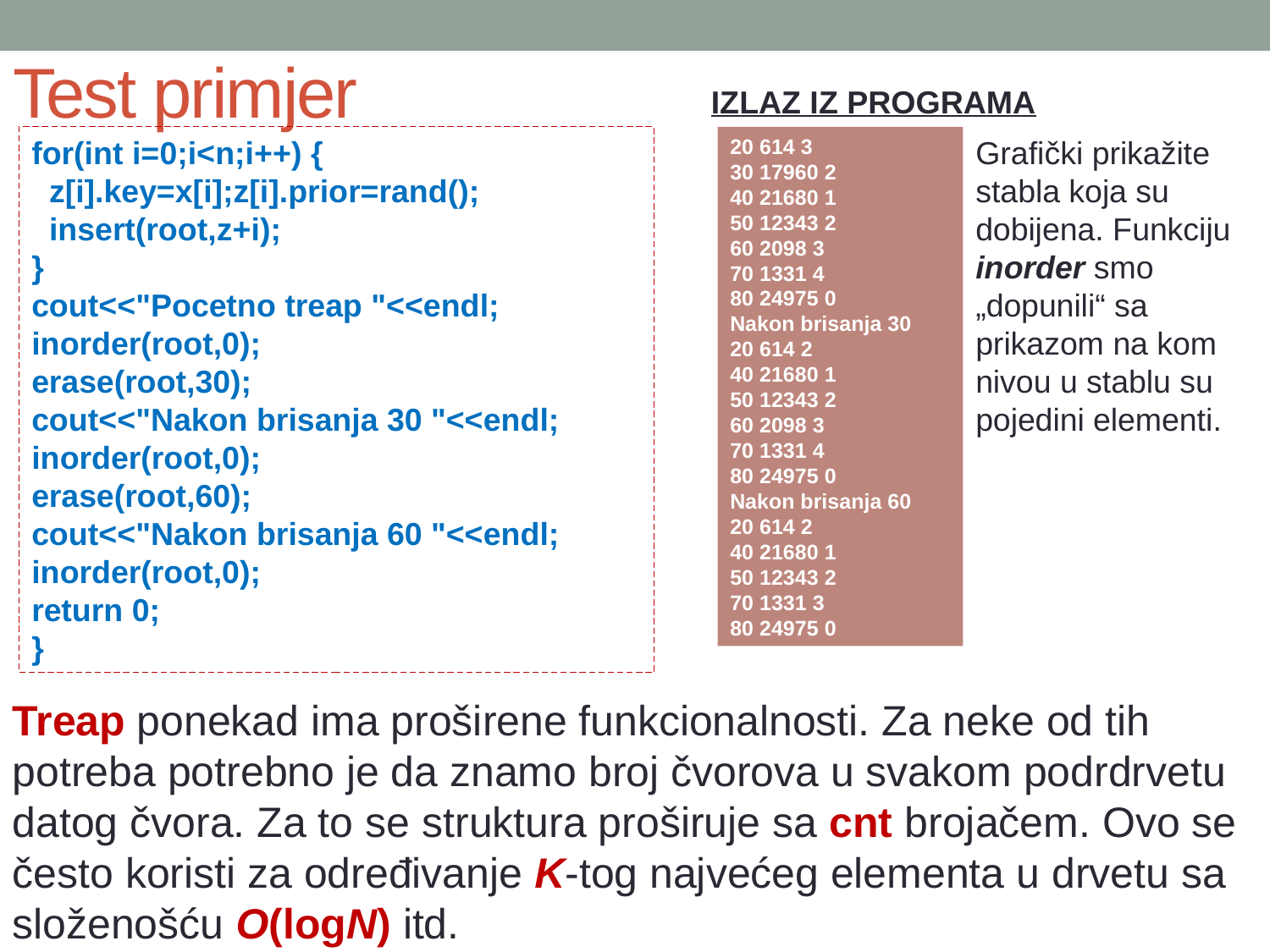

# Test primjer
IZLAZ IZ PROGRAMA
for(int i=0;i<n;i++) {
  z[i].key=x[i];z[i].prior=rand();
  insert(root,z+i);
}
cout<<"Pocetno treap "<<endl;
inorder(root,0);
erase(root,30);
cout<<"Nakon brisanja 30 "<<endl;
inorder(root,0);
erase(root,60);
cout<<"Nakon brisanja 60 "<<endl;
inorder(root,0);
return 0;
}
20 614 3
30 17960 2
40 21680 1
50 12343 2
60 2098 3
70 1331 4
80 24975 0
Nakon brisanja 30
20 614 2
40 21680 1
50 12343 2
60 2098 3
70 1331 4
80 24975 0
Nakon brisanja 60
20 614 2
40 21680 1
50 12343 2
70 1331 3
80 24975 0
Grafički prikažite stabla koja su dobijena. Funkciju inorder smo „dopunili“ sa prikazom na kom nivou u stablu su pojedini elementi.
Treap ponekad ima proširene funkcionalnosti. Za neke od tih potreba potrebno je da znamo broj čvorova u svakom podrdrvetu datog čvora. Za to se struktura proširuje sa cnt brojačem. Ovo se često koristi za određivanje K-tog najvećeg elementa u drvetu sa složenošću O(logN) itd.